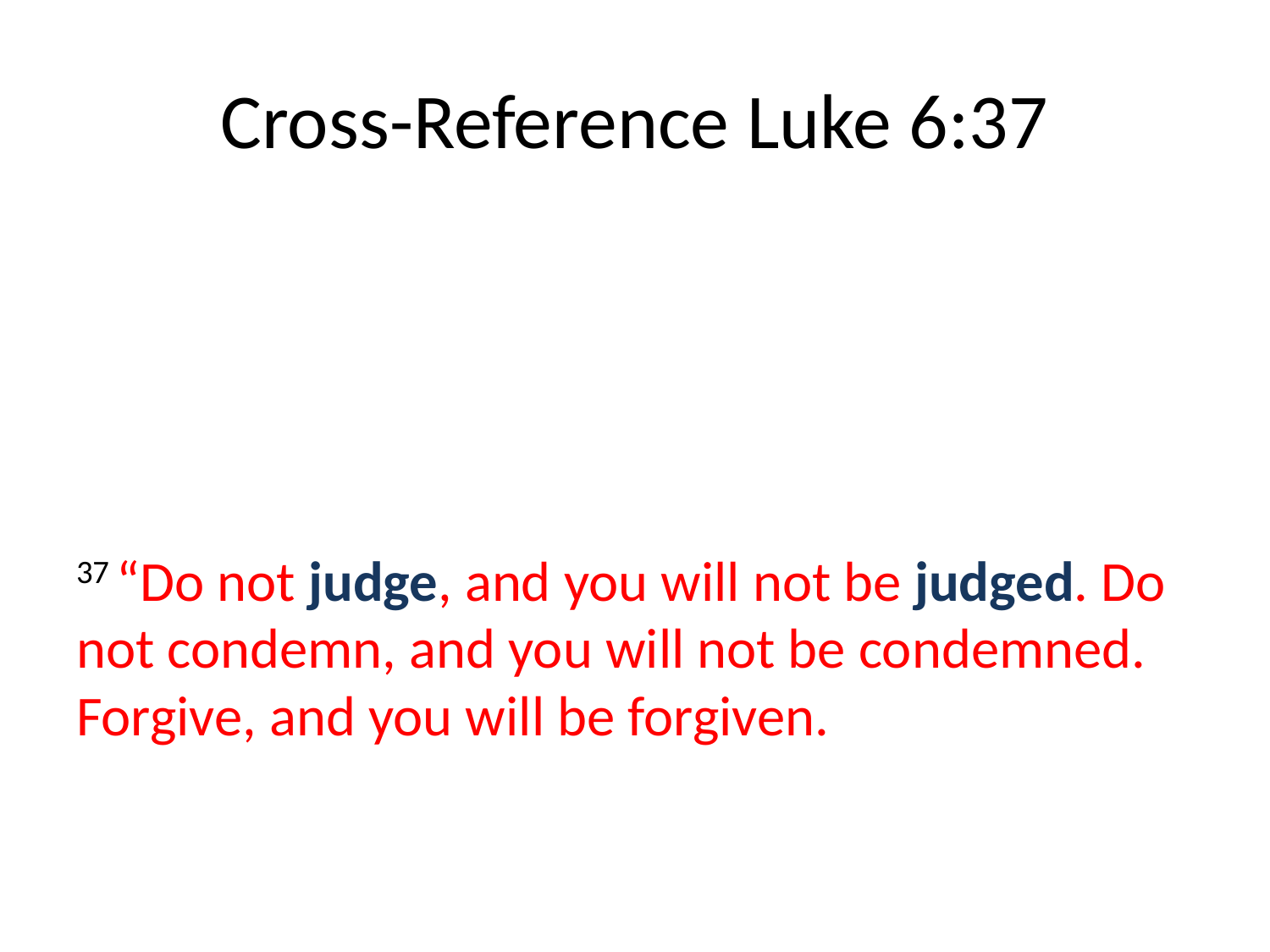

# Cross-Reference Luke 6:37

37 “Do not judge, and you will not be judged. Do not condemn, and you will not be condemned. Forgive, and you will be forgiven.